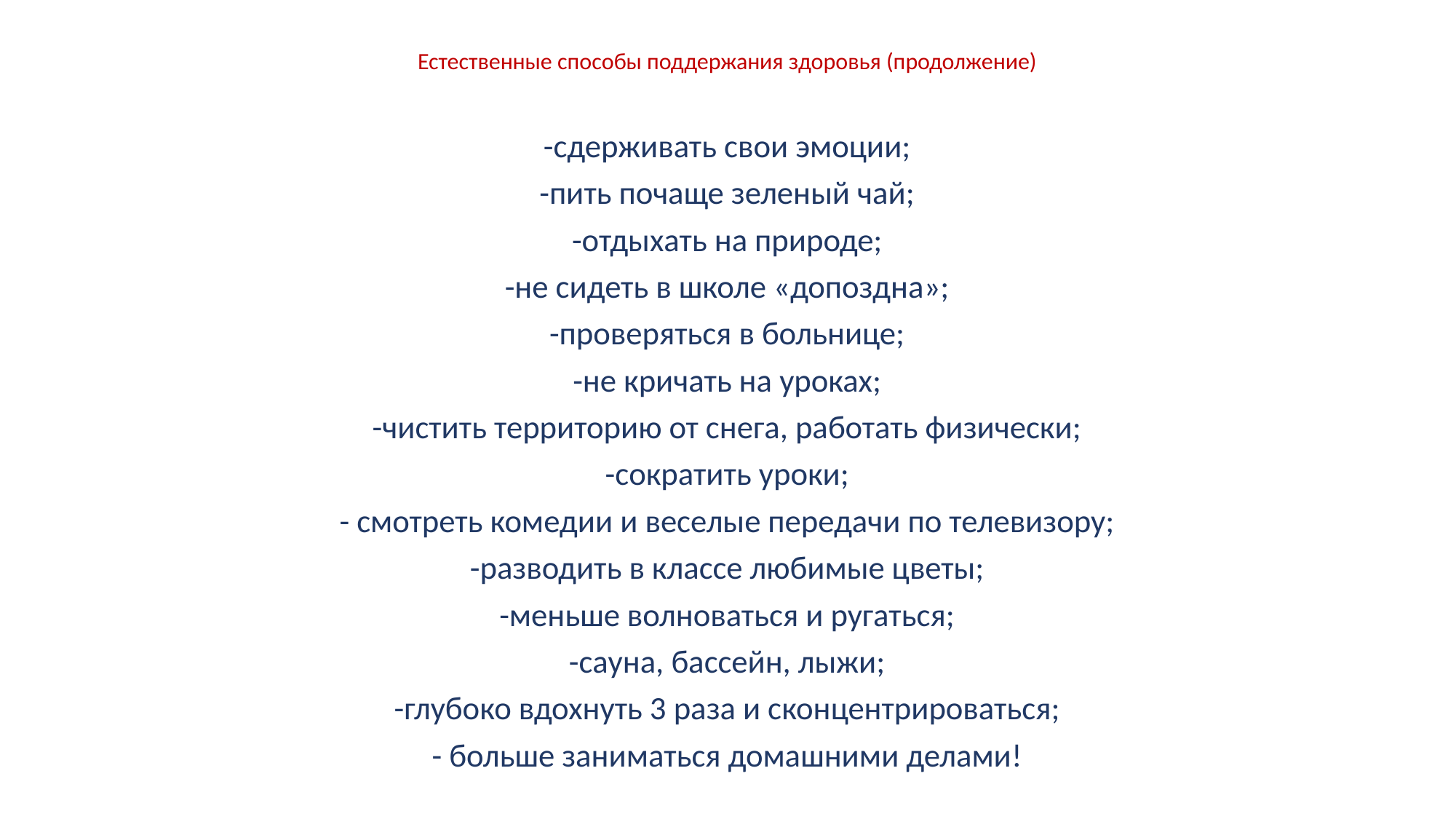

# Естественные способы поддержания здоровья (продолжение)
-сдерживать свои эмоции;
-пить почаще зеленый чай;
-отдыхать на природе;
-не сидеть в школе «допоздна»;
-проверяться в больнице;
-не кричать на уроках;
-чистить территорию от снега, работать физически;
-сократить уроки;
- смотреть комедии и веселые передачи по телевизору;
-разводить в классе любимые цветы;
-меньше волноваться и ругаться;
-сауна, бассейн, лыжи;
-глубоко вдохнуть 3 раза и сконцентрироваться;
- больше заниматься домашними делами!